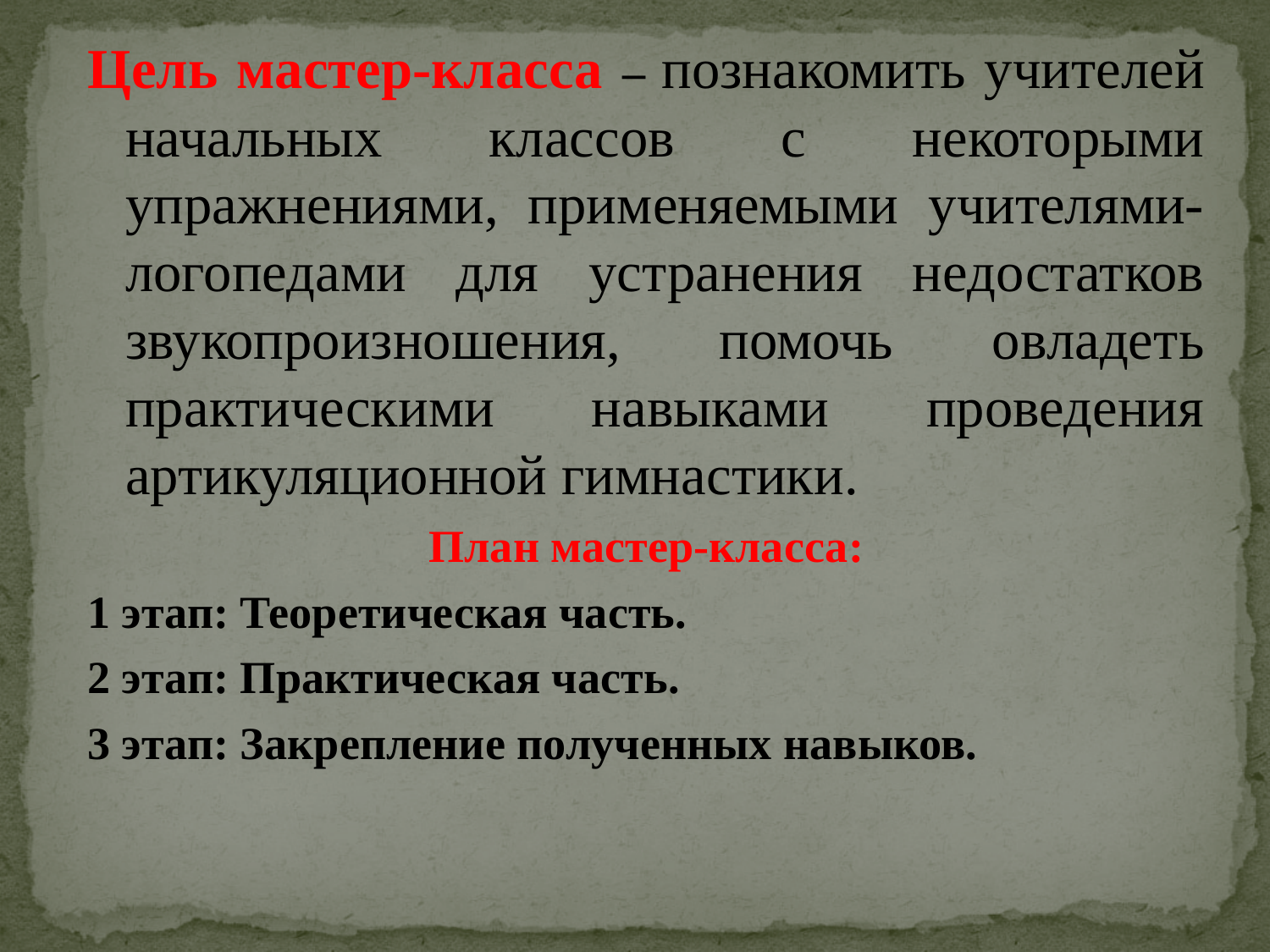

Цель мастер-класса – познакомить учителей начальных классов с некоторыми упражнениями, применяемыми учителями-логопедами для устранения недостатков звукопроизношения, помочь овладеть практическими навыками проведения артикуляционной гимнастики.
План мастер-класса:
1 этап: Теоретическая часть.
2 этап: Практическая часть.
3 этап: Закрепление полученных навыков.